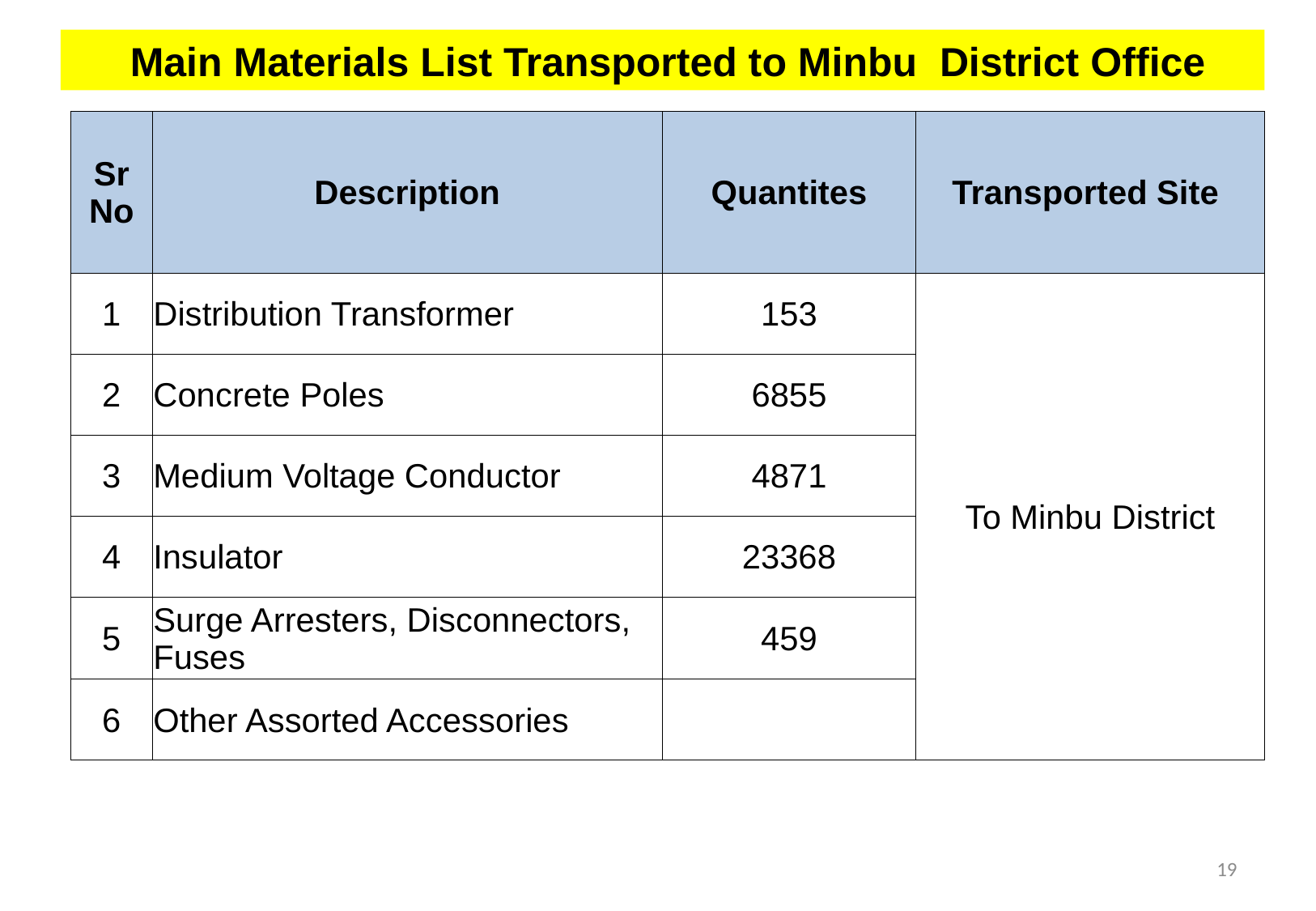

Main Materials List Transported to Minbu  District Office
| Sr No | Description | Quantites | Transported Site |
| --- | --- | --- | --- |
| 1 | Distribution Transformer | 153 | To Minbu District |
| 2 | Concrete Poles | 6855 |  |
| 3 | Medium Voltage Conductor | 4871 |  |
| 4 | Insulator | 23368 |  |
| 5 | Surge Arresters, Disconnectors, Fuses | 459 |  |
| 6 | Other Assorted Accessories |  |  |
19